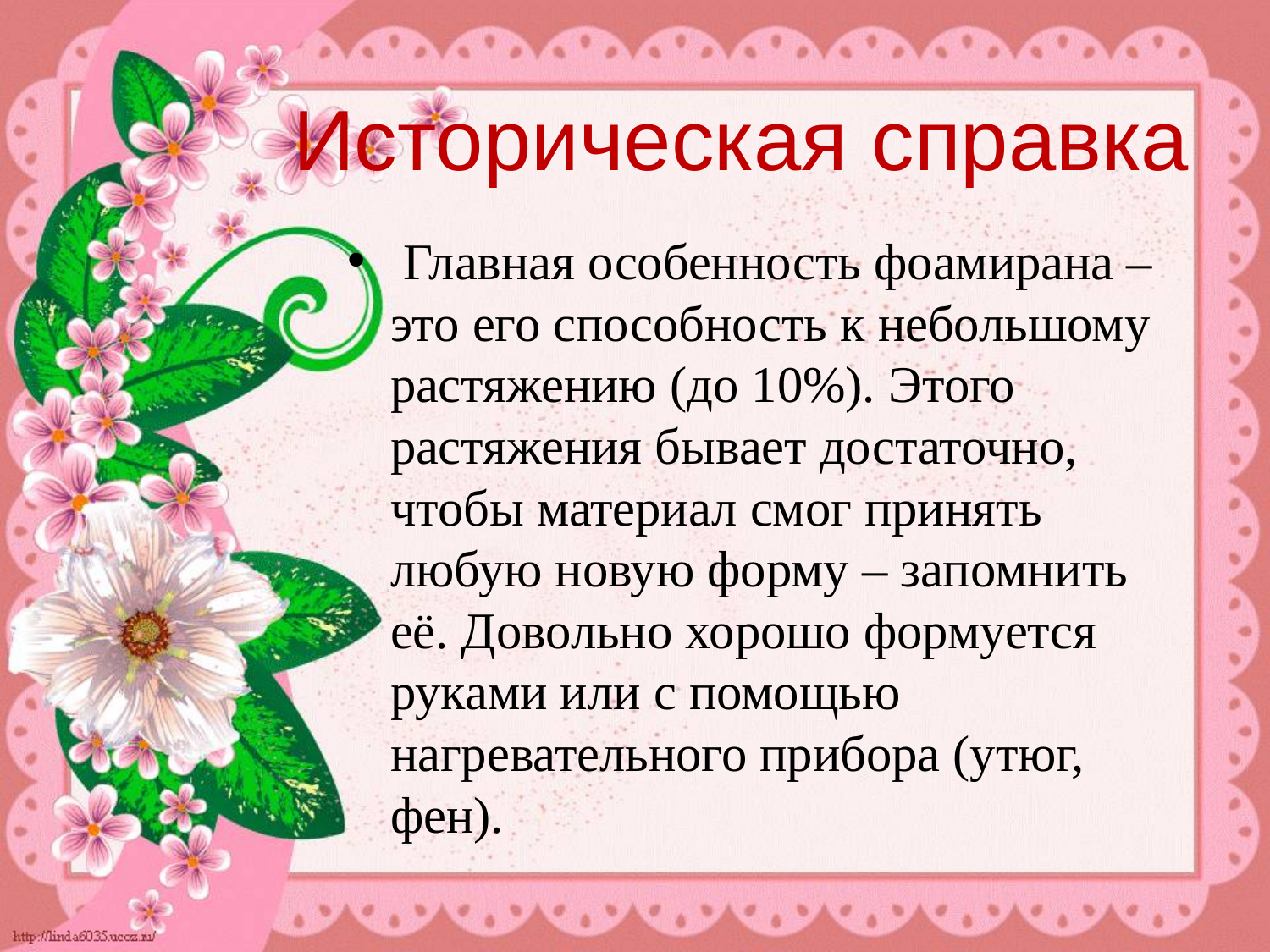

# Историческая справка
 Главная особенность фоамирана – это его способность к небольшому растяжению (до 10%). Этого растяжения бывает достаточно, чтобы материал смог принять любую новую форму – запомнить её. Довольно хорошо формуется руками или с помощью нагревательного прибора (утюг, фен).